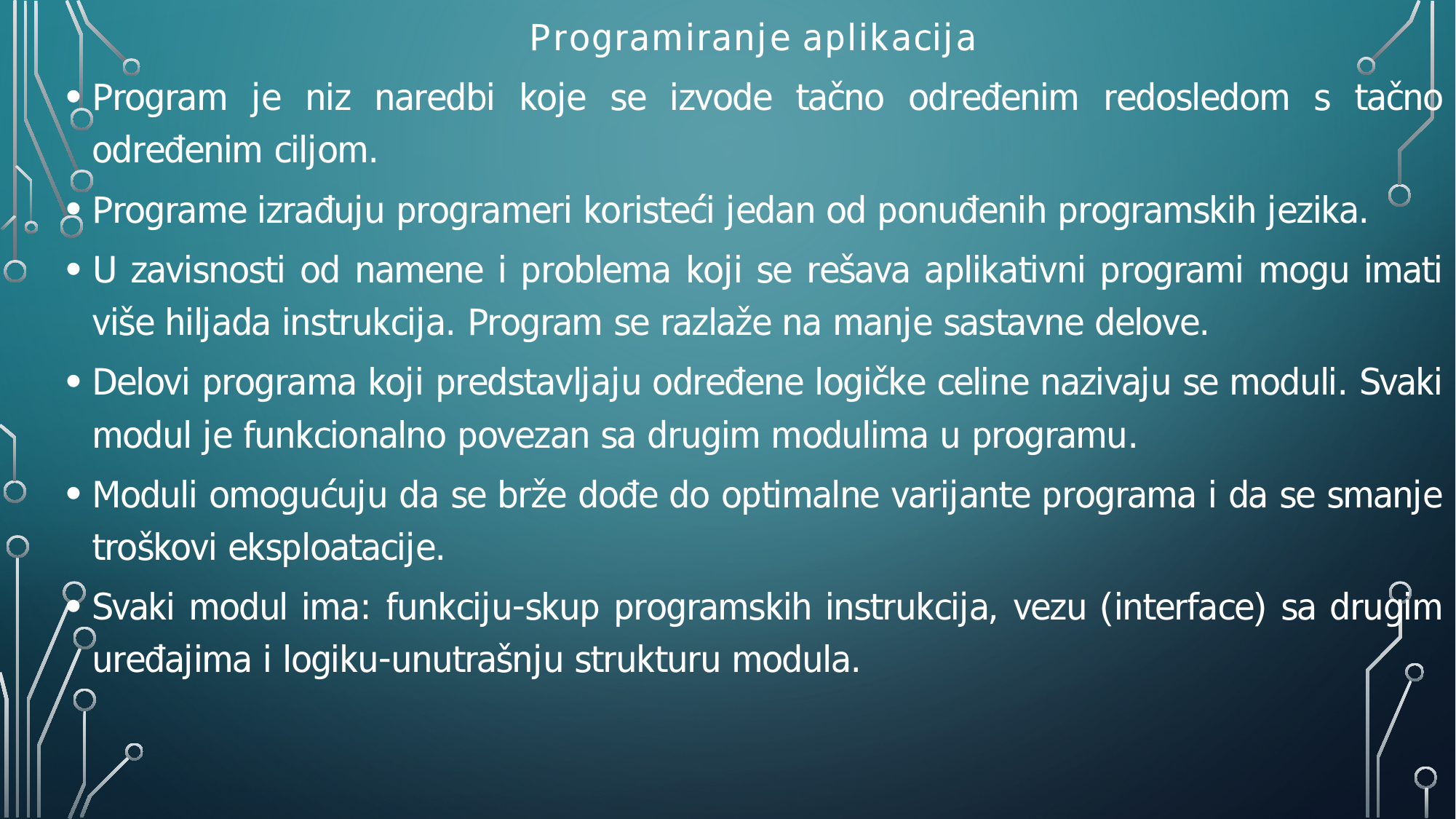

Programiranje aplikacija
Program je niz naredbi koje se izvode tačno određenim redosledom s tačno određenim ciljom.
Programe izrađuju programeri koristeći jedan od ponuđenih programskih jezika.
U zavisnosti od namene i problema koji se rešava aplikativni programi mogu imati više hiljada instrukcija. Program se razlaže na manje sastavne delove.
Delovi programa koji predstavljaju određene logičke celine nazivaju se moduli. Svaki modul je funkcionalno povezan sa drugim modulima u programu.
Moduli omogućuju da se brže dođe do optimalne varijante programa i da se smanje troškovi eksploatacije.
Svaki modul ima: funkciju-skup programskih instrukcija, vezu (interface) sa drugim uređajima i logiku-unutrašnju strukturu modula.